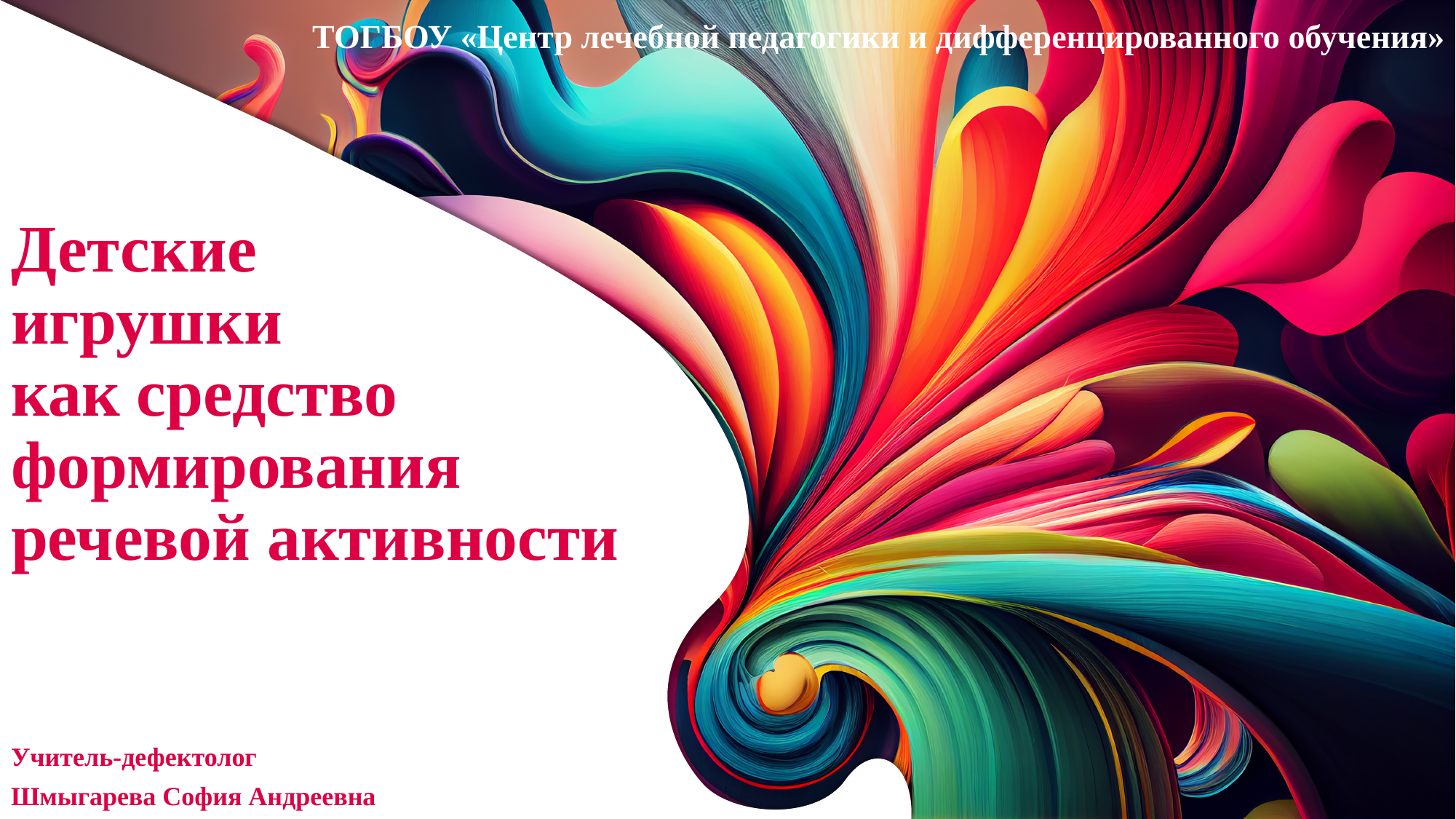

ТОГБОУ «Центр лечебной педагогики и дифференцированного обучения»
# Детские игрушки как средство формирования речевой активности
Учитель-дефектолог
Шмыгарева София Андреевна